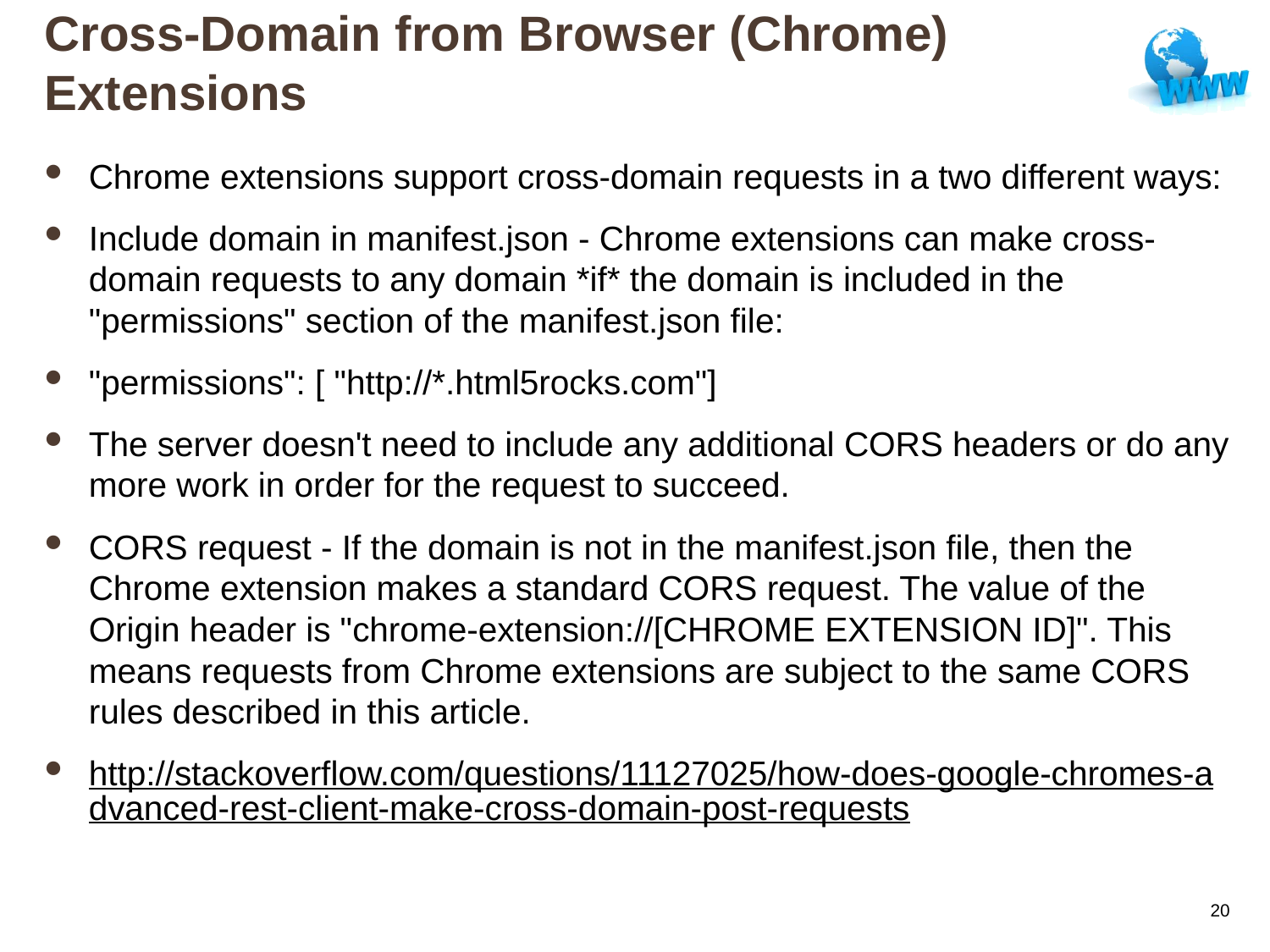

# Cross-Domain from Browser (Chrome) Extensions
Chrome extensions support cross-domain requests in a two different ways:
Include domain in manifest.json - Chrome extensions can make cross-domain requests to any domain *if* the domain is included in the "permissions" section of the manifest.json file:
"permissions": [ "http://*.html5rocks.com"]
The server doesn't need to include any additional CORS headers or do any more work in order for the request to succeed.
CORS request - If the domain is not in the manifest.json file, then the Chrome extension makes a standard CORS request. The value of the Origin header is "chrome-extension://[CHROME EXTENSION ID]". This means requests from Chrome extensions are subject to the same CORS rules described in this article.
http://stackoverflow.com/questions/11127025/how-does-google-chromes-advanced-rest-client-make-cross-domain-post-requests
20